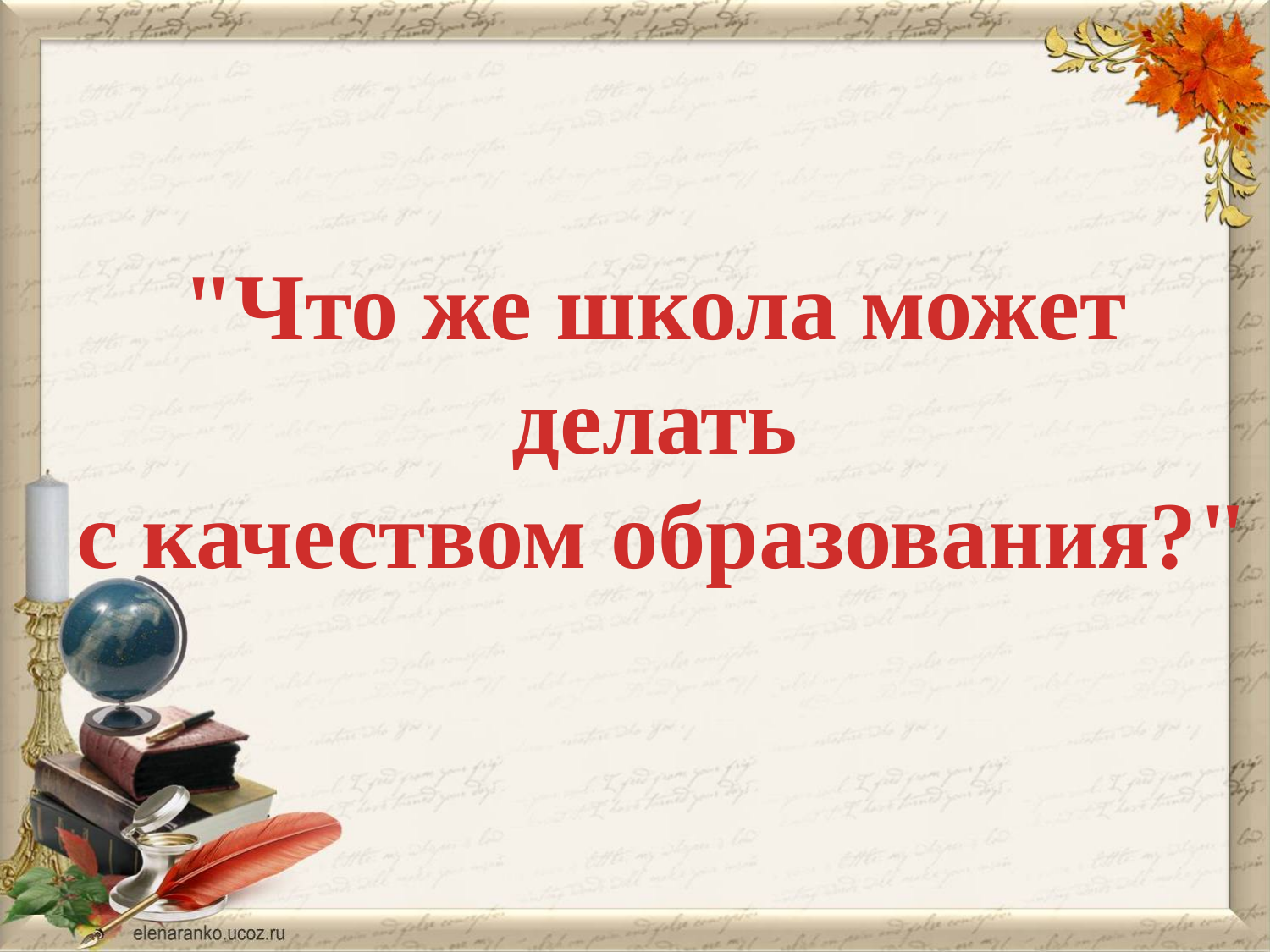

#
"Что же школа может делать
 с качеством образования?"